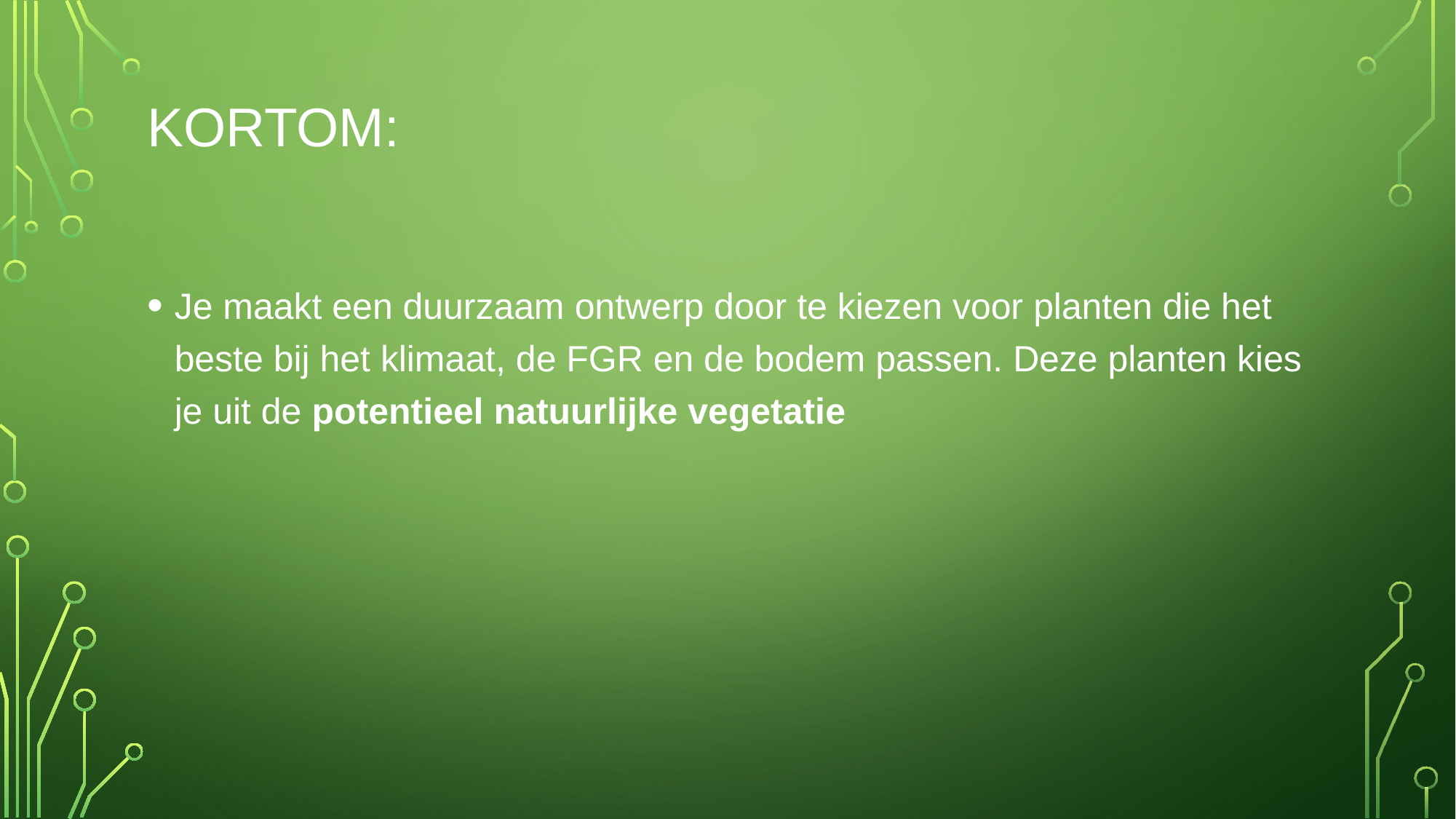

# Kortom:
Je maakt een duurzaam ontwerp door te kiezen voor planten die het beste bij het klimaat, de FGR en de bodem passen. Deze planten kies je uit de potentieel natuurlijke vegetatie